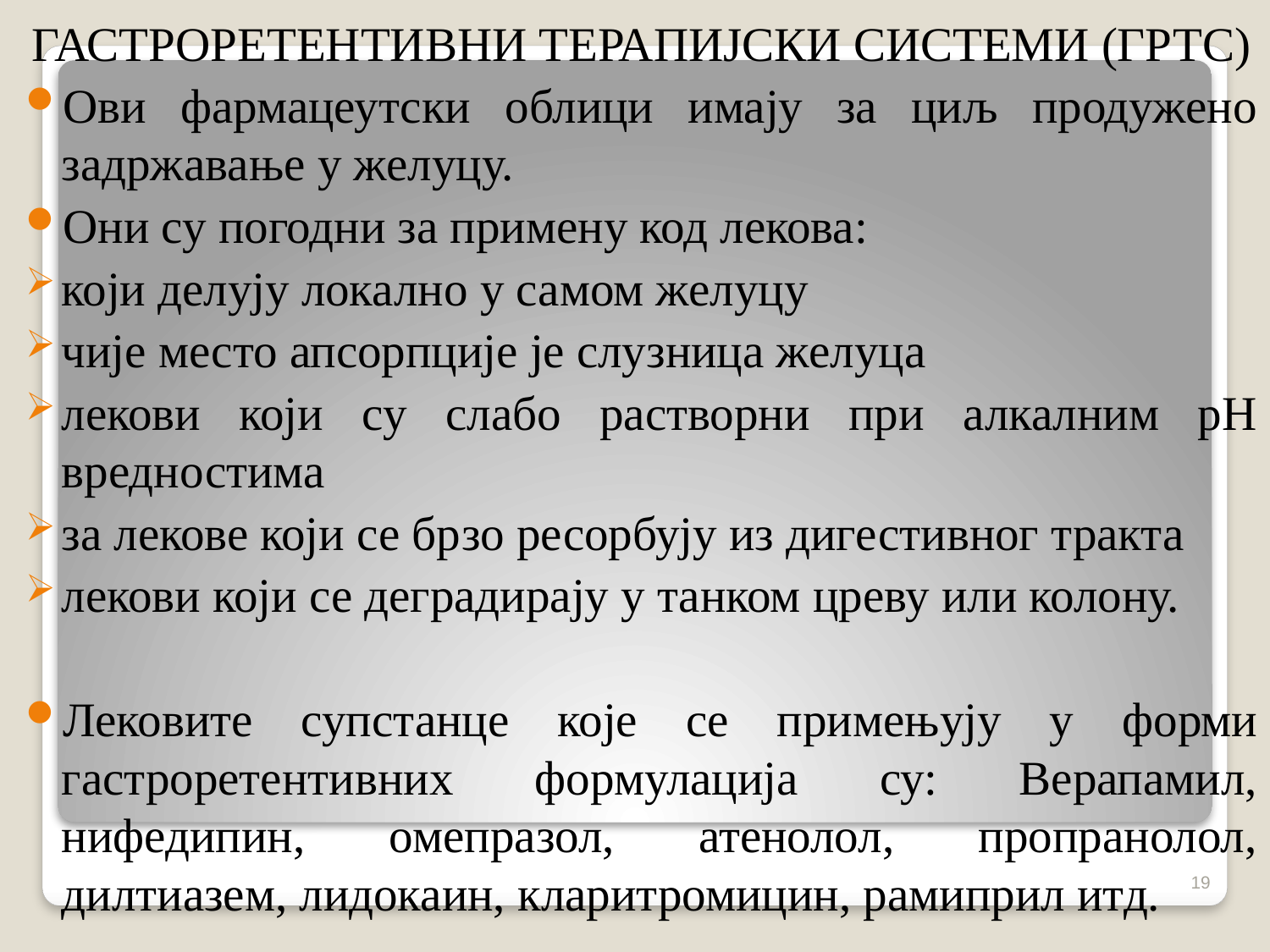

ГАСТРОРЕТЕНТИВНИ ТЕРАПИЈСКИ СИСТЕМИ (ГРТС)
Ови фармацеутски облици имају за циљ продужено задржавање у желуцу.
Они су погодни за примену код лекова:
који делују локално у самом желуцу
чије место апсорпције је слузница желуца
лекови који су слабо растворни при алкалним pH вредностима
за лекове који се брзо ресорбују из дигестивног тракта
лекови који се деградирају у танком цреву или колону.

Лековите супстанце које се примењују у форми гастроретентивних формулација су: Верапамил, нифедипин, омепразол, атенолол, пропранолол, дилтиазем, лидокаин, кларитромицин, рамиприл итд.
19